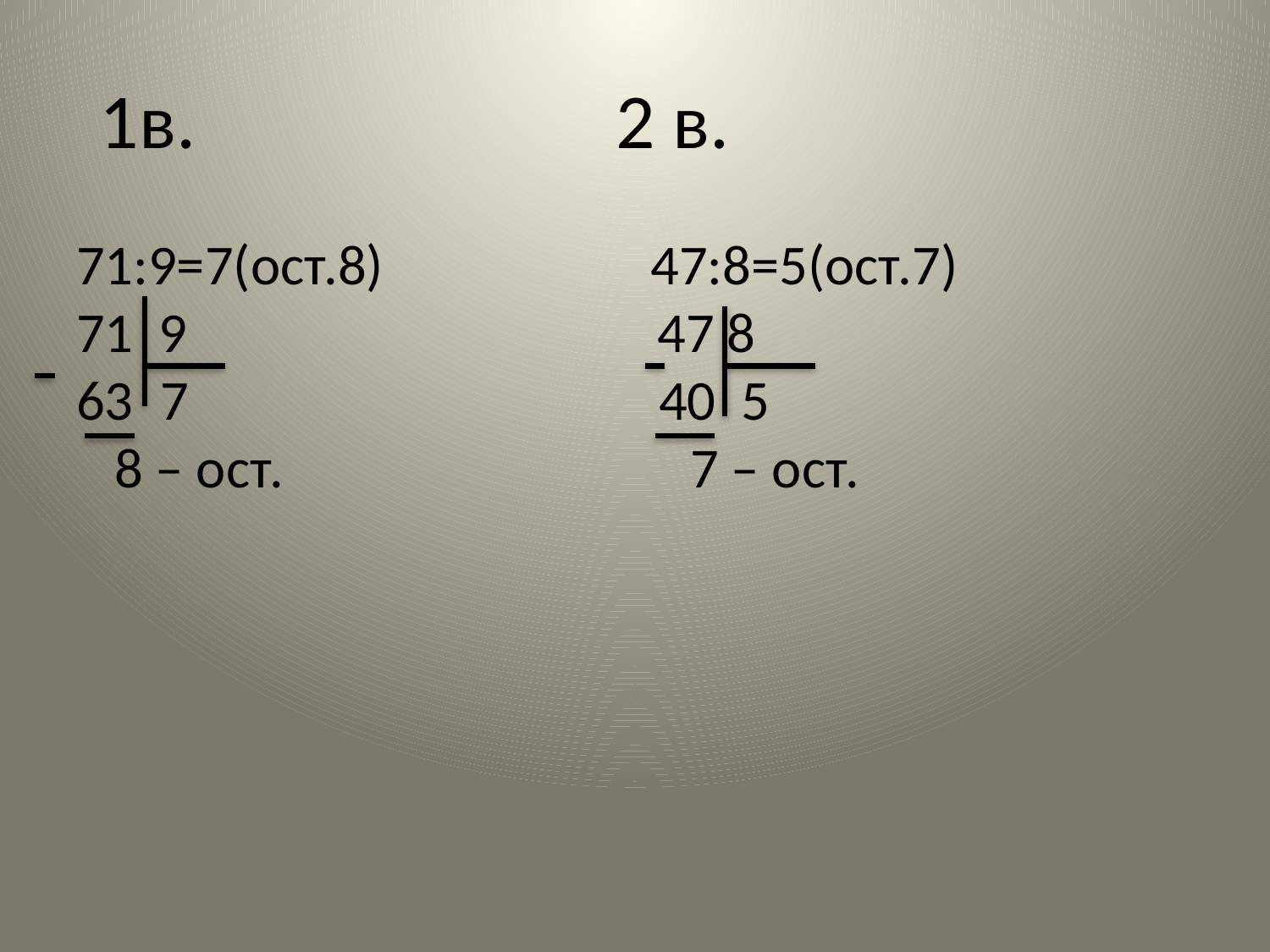

# 1в.                        2 в.
71:9=7(ост.8)                     47:8=5(ост.7)
71  9                                     47 8
 7                                     40  5
   8 – ост.                                7 – ост.